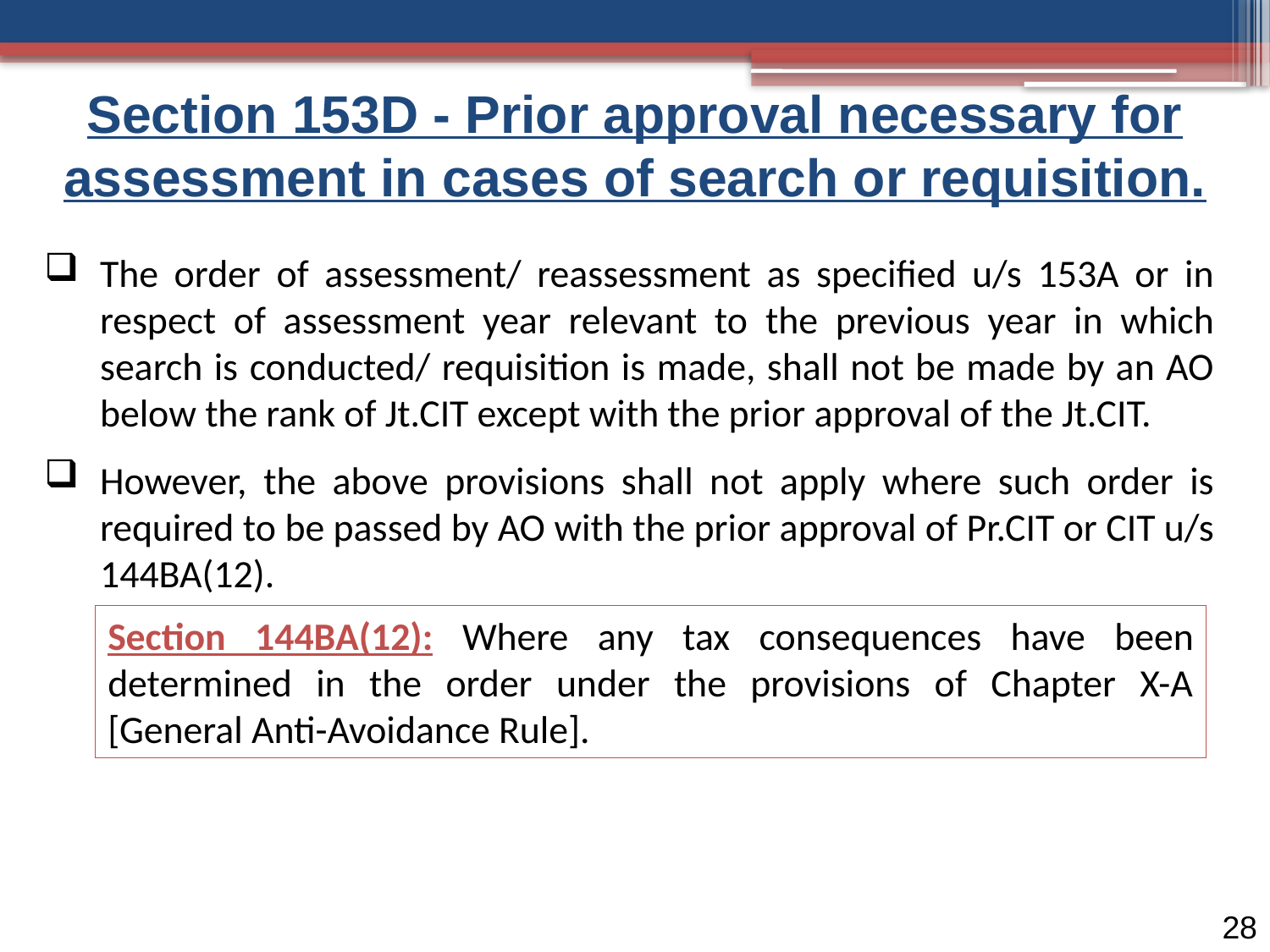

Section 153D - Prior approval necessary for assessment in cases of search or requisition.
The order of assessment/ reassessment as specified u/s 153A or in respect of assessment year relevant to the previous year in which search is conducted/ requisition is made, shall not be made by an AO below the rank of Jt.CIT except with the prior approval of the Jt.CIT.
However, the above provisions shall not apply where such order is required to be passed by AO with the prior approval of Pr.CIT or CIT u/s 144BA(12).
Section 144BA(12): Where any tax consequences have been determined in the order under the provisions of Chapter X-A [General Anti-Avoidance Rule].
28